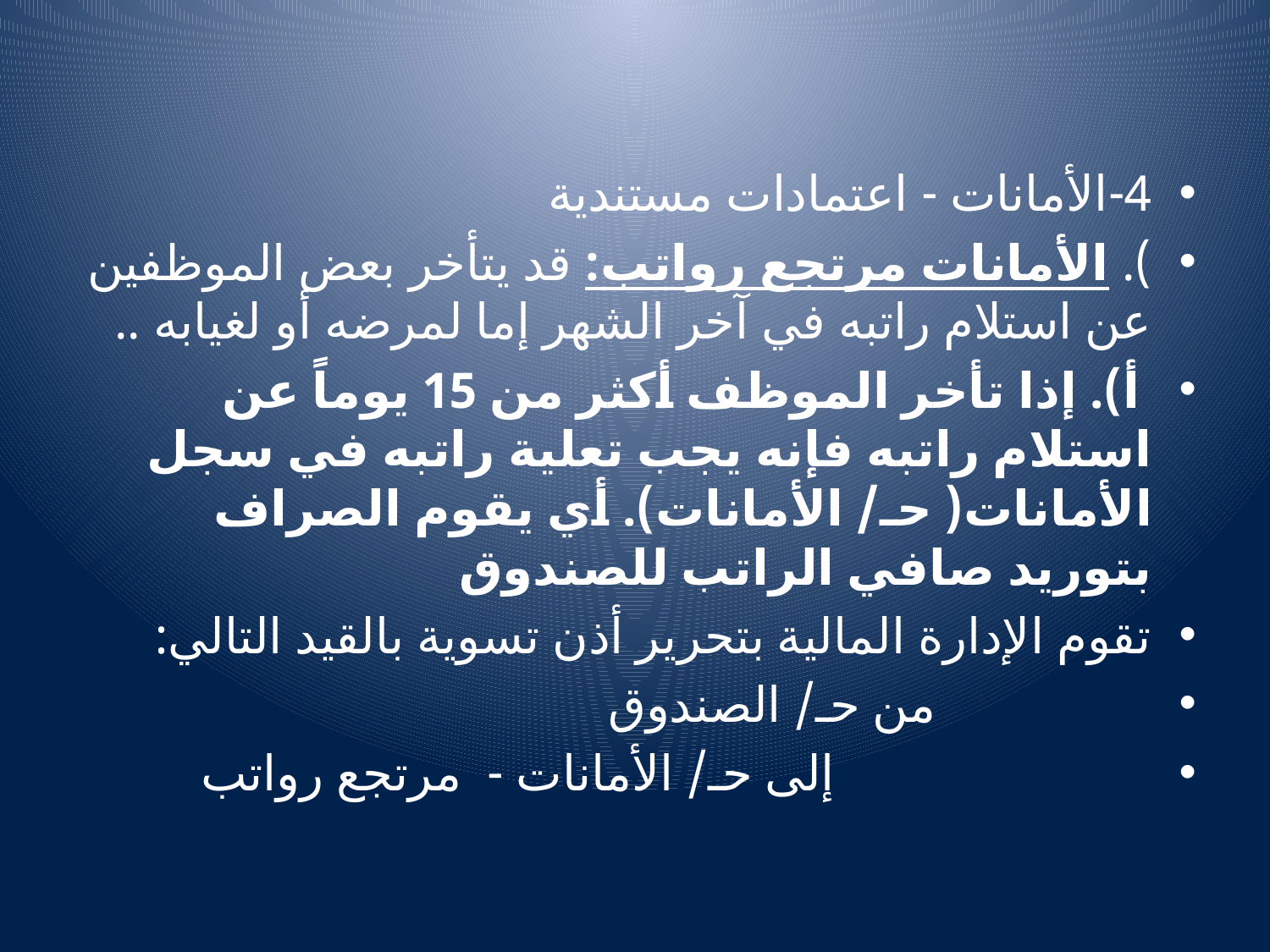

#
4-الأمانات - اعتمادات مستندية
). الأمانات مرتجع رواتب: قد يتأخر بعض الموظفين عن استلام راتبه في آخر الشهر إما لمرضه أو لغيابه ..
 أ). إذا تأخر الموظف أكثر من 15 يوماً عن استلام راتبه فإنه يجب تعلية راتبه في سجل الأمانات( حـ/ الأمانات). أي يقوم الصراف بتوريد صافي الراتب للصندوق
تقوم الإدارة المالية بتحرير أذن تسوية بالقيد التالي:
                 من حـ/ الصندوق
                         إلى حـ/ الأمانات -  مرتجع رواتب